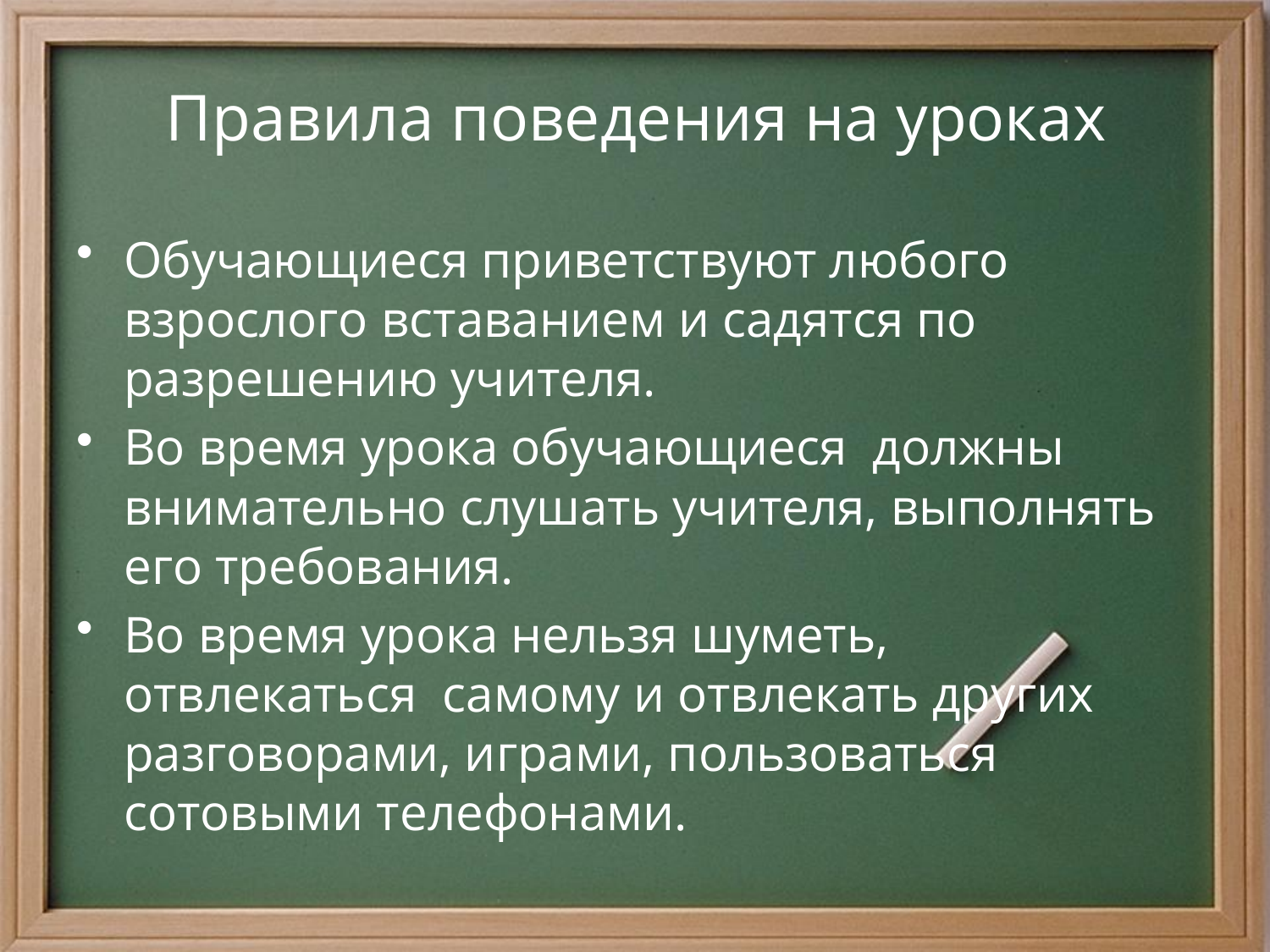

# Правила поведения на уроках
Обучающиеся приветствуют любого взрослого вставанием и садятся по разрешению учителя.
Во время урока обучающиеся  должны внимательно слушать учителя, выполнять его требования.
Во время урока нельзя шуметь, отвлекаться  самому и отвлекать других разговорами, играми, пользоваться сотовыми телефонами.